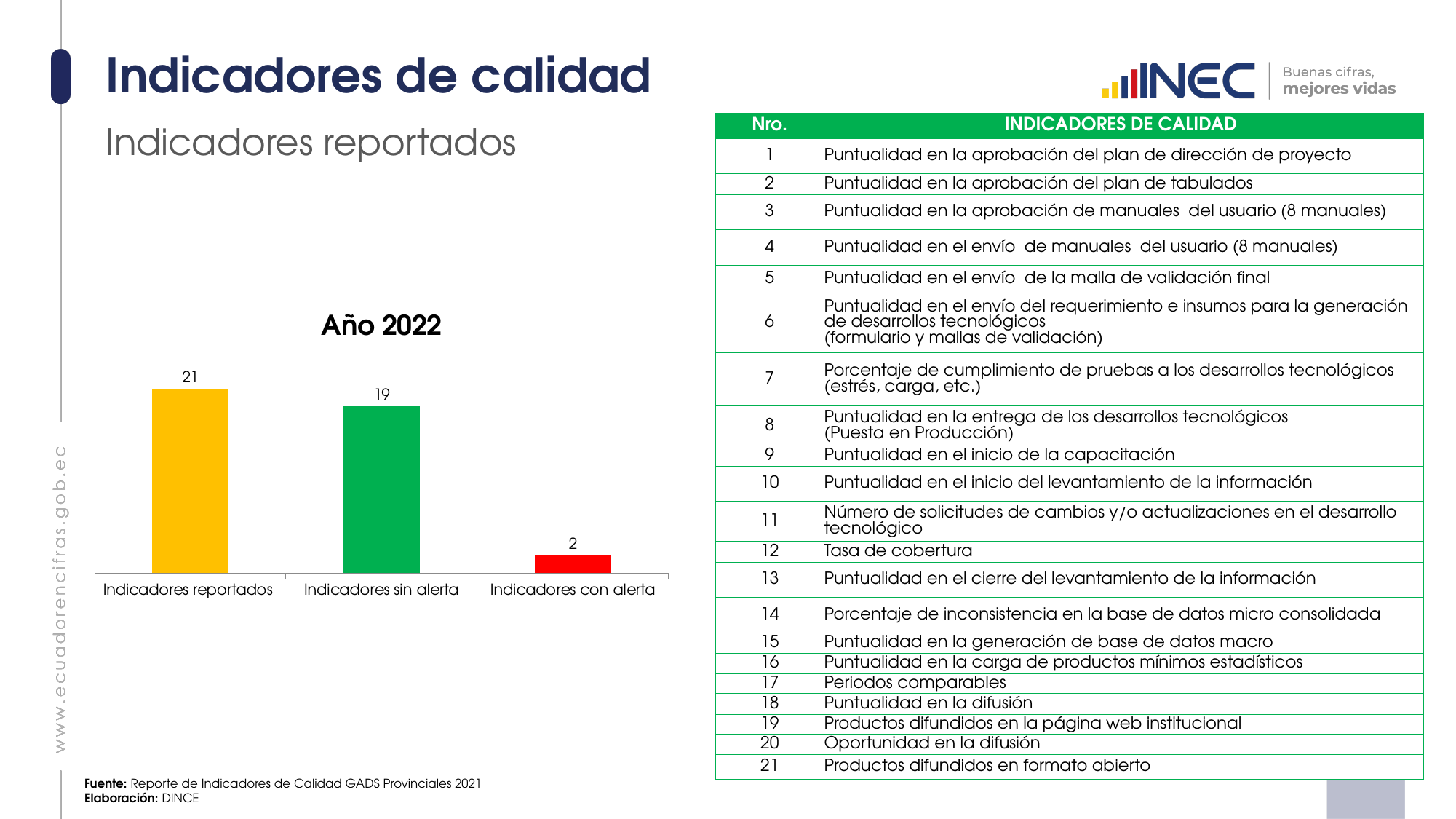

# Indicadores de calidad
Indicadores reportados
| Nro. | INDICADORES DE CALIDAD |
| --- | --- |
| 1 | Puntualidad en la aprobación del plan de dirección de proyecto |
| 2 | Puntualidad en la aprobación del plan de tabulados |
| 3 | Puntualidad en la aprobación de manuales del usuario (8 manuales) |
| 4 | Puntualidad en el envío de manuales del usuario (8 manuales) |
| 5 | Puntualidad en el envío de la malla de validación final |
| 6 | Puntualidad en el envío del requerimiento e insumos para la generación de desarrollos tecnológicos (formulario y mallas de validación) |
| 7 | Porcentaje de cumplimiento de pruebas a los desarrollos tecnológicos (estrés, carga, etc.) |
| 8 | Puntualidad en la entrega de los desarrollos tecnológicos (Puesta en Producción) |
| 9 | Puntualidad en el inicio de la capacitación |
| 10 | Puntualidad en el inicio del levantamiento de la información |
| 11 | Número de solicitudes de cambios y/o actualizaciones en el desarrollo tecnológico |
| 12 | Tasa de cobertura |
| 13 | Puntualidad en el cierre del levantamiento de la información |
| 14 | Porcentaje de inconsistencia en la base de datos micro consolidada |
| 15 | Puntualidad en la generación de base de datos macro |
| 16 | Puntualidad en la carga de productos mínimos estadísticos |
| 17 | Periodos comparables |
| 18 | Puntualidad en la difusión |
| 19 | Productos difundidos en la página web institucional |
| 20 | Oportunidad en la difusión |
| 21 | Productos difundidos en formato abierto |

### Chart:

| Category | Año 2022 |
|---|---|
| Indicadores reportados  | 21.0 |
| Indicadores sin alerta | 19.0 |
| Indicadores con alerta | 2.0 |

Fuente: Reporte de Indicadores de Calidad GADS Provinciales 2021
Elaboración: DINCE